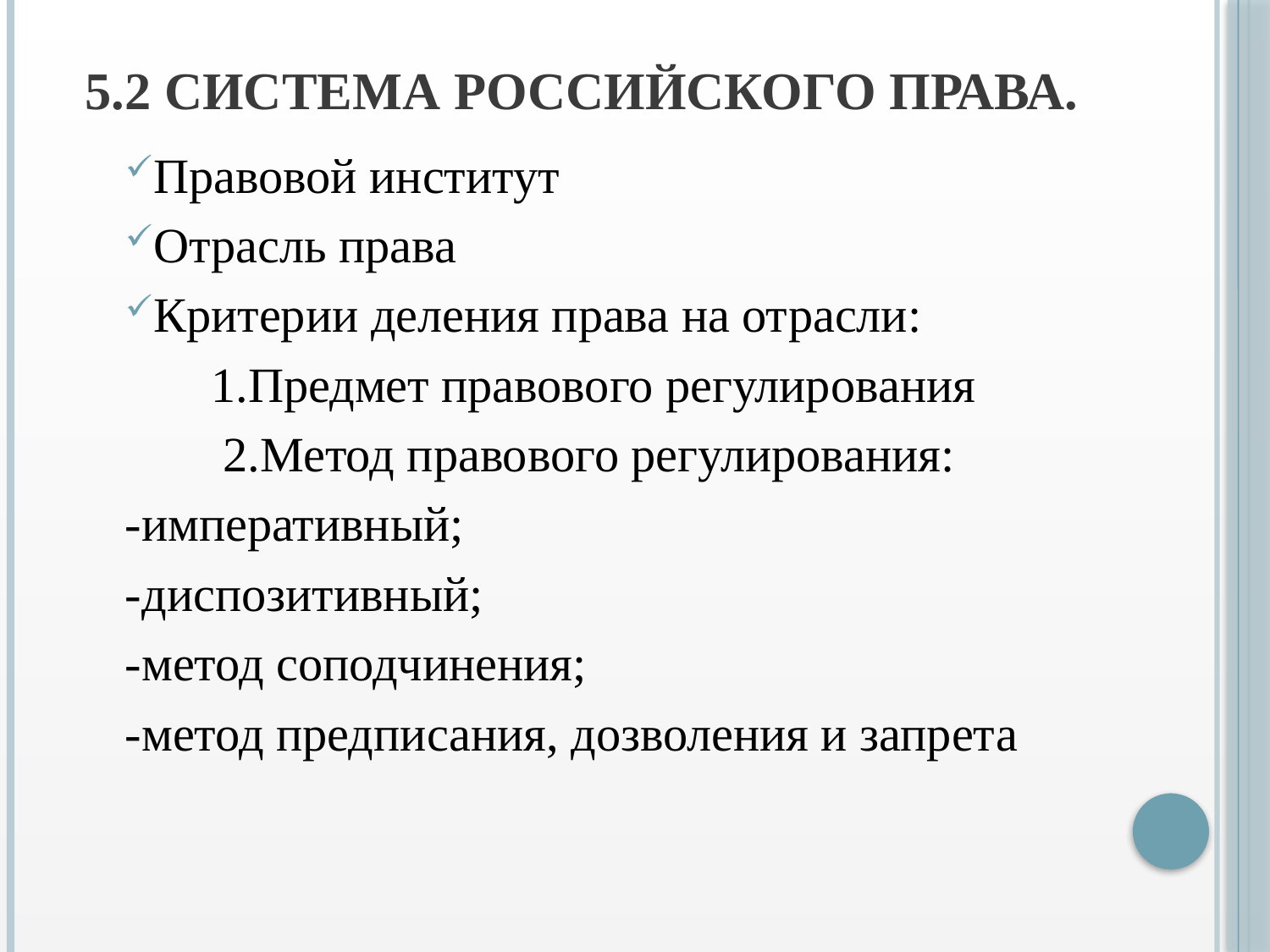

# 5.2 Система российского права.
Правовой институт
Отрасль права
Критерии деления права на отрасли:
       1.Предмет правового регулирования
        2.Метод правового регулирования:
-императивный;
-диспозитивный;
-метод соподчинения;
-метод предписания, дозволения и запрета